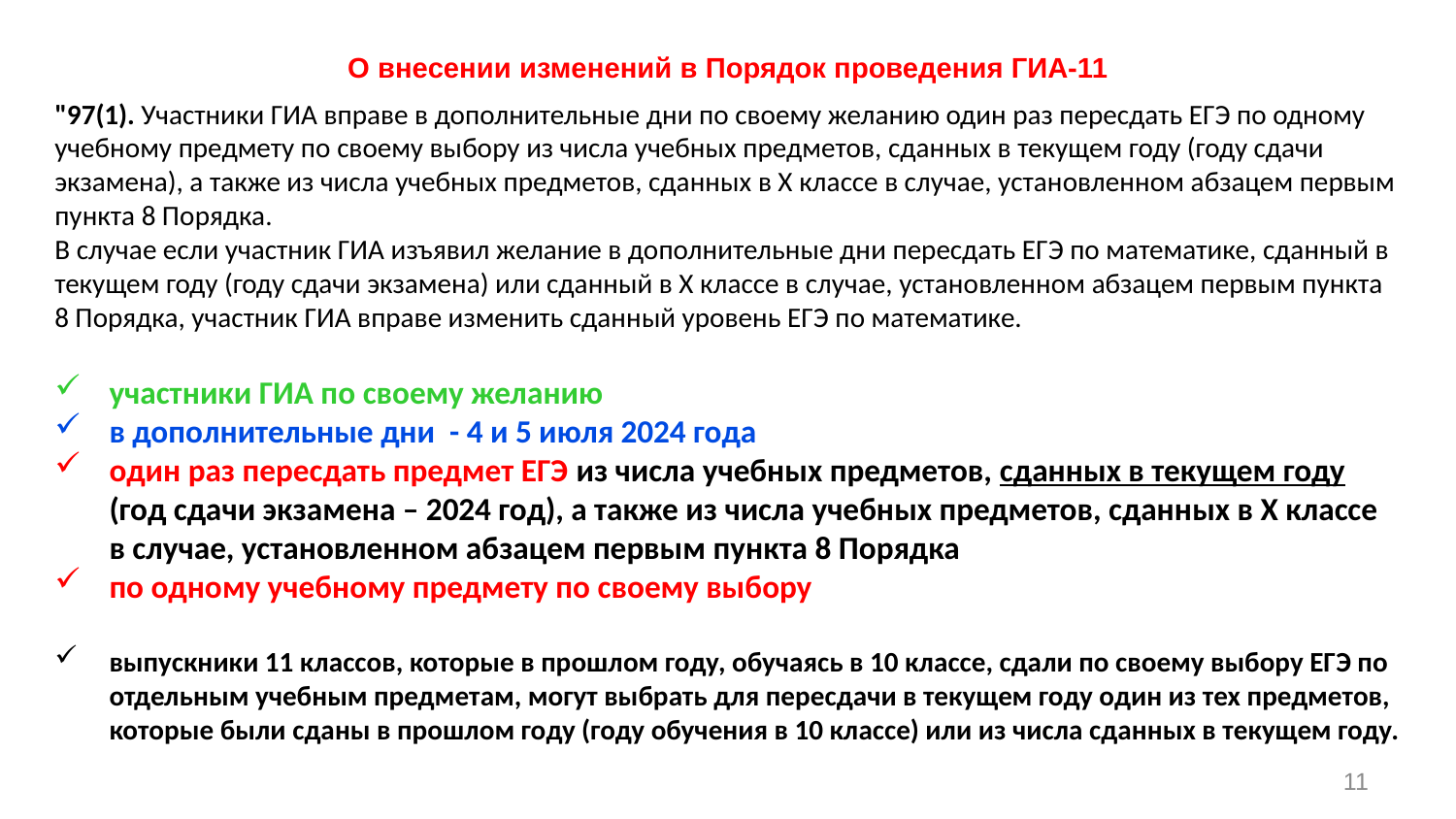

О внесении изменений в Порядок проведения ГИА-11
"97(1). Участники ГИА вправе в дополнительные дни по своему желанию один раз пересдать ЕГЭ по одному учебному предмету по своему выбору из числа учебных предметов, сданных в текущем году (году сдачи экзамена), а также из числа учебных предметов, сданных в X классе в случае, установленном абзацем первым пункта 8 Порядка.
В случае если участник ГИА изъявил желание в дополнительные дни пересдать ЕГЭ по математике, сданный в текущем году (году сдачи экзамена) или сданный в X классе в случае, установленном абзацем первым пункта 8 Порядка, участник ГИА вправе изменить сданный уровень ЕГЭ по математике.

участники ГИА по своему желанию
в дополнительные дни  - 4 и 5 июля 2024 года
один раз пересдать предмет ЕГЭ из числа учебных предметов, сданных в текущем году (год сдачи экзамена – 2024 год), а также из числа учебных предметов, сданных в X классе в случае, установленном абзацем первым пункта 8 Порядка
по одному учебному предмету по своему выбору

выпускники 11 классов, которые в прошлом году, обучаясь в 10 классе, сдали по своему выбору ЕГЭ по отдельным учебным предметам, могут выбрать для пересдачи в текущем году один из тех предметов, которые были сданы в прошлом году (году обучения в 10 классе) или из числа сданных в текущем году.

11